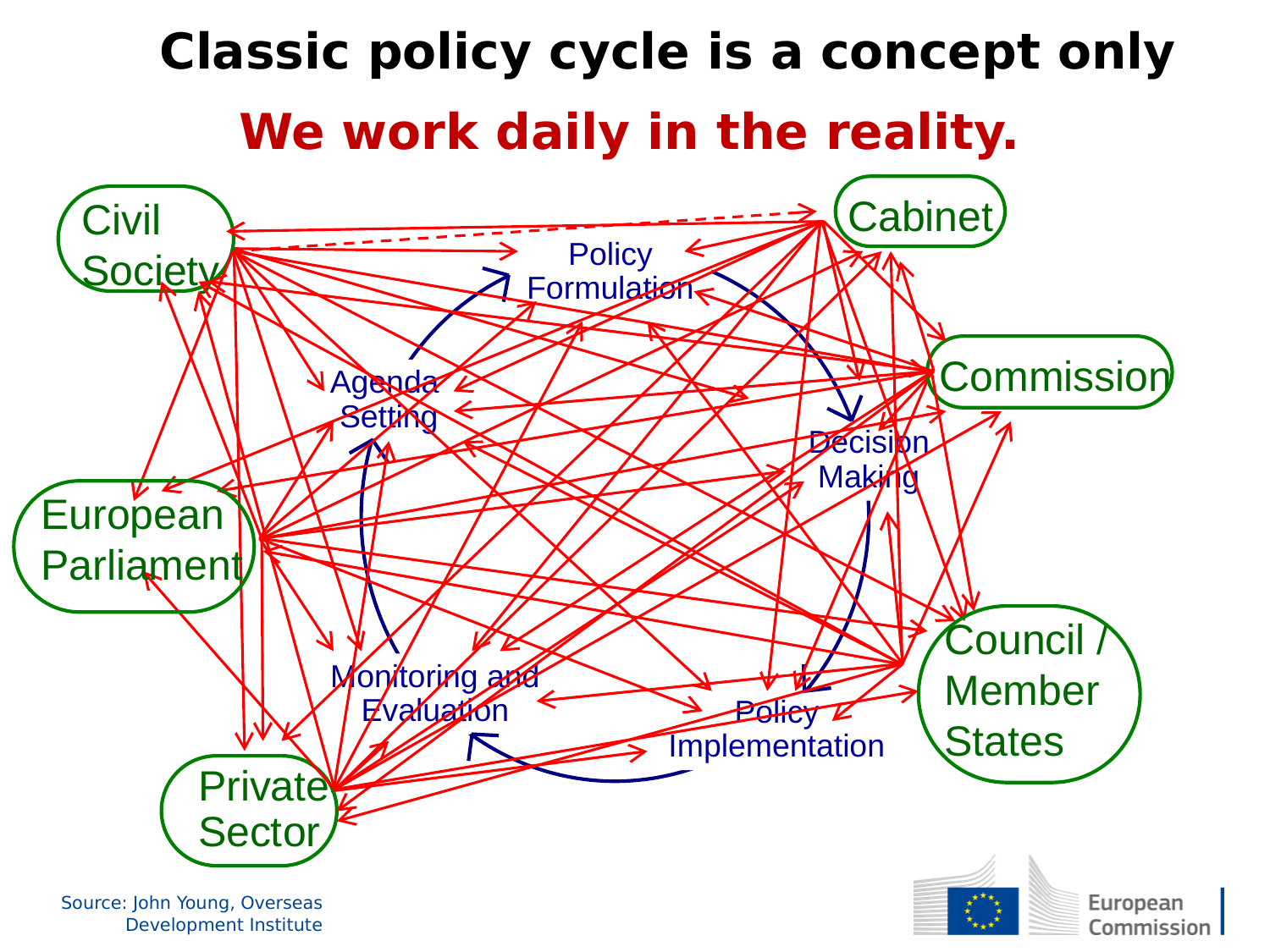

Classic policy cycle is a concept only
Classic policy cycle is a concept only
We work daily in the reality.

Cabinet

Civil Society

Policy Formulation

Agenda
Setting

Decision
Making

Monitoring and Evaluation

Policy Implementation

Commission

European Parliament

Council / Member States

Private
Sector
Source: John Young, Overseas Development Institute